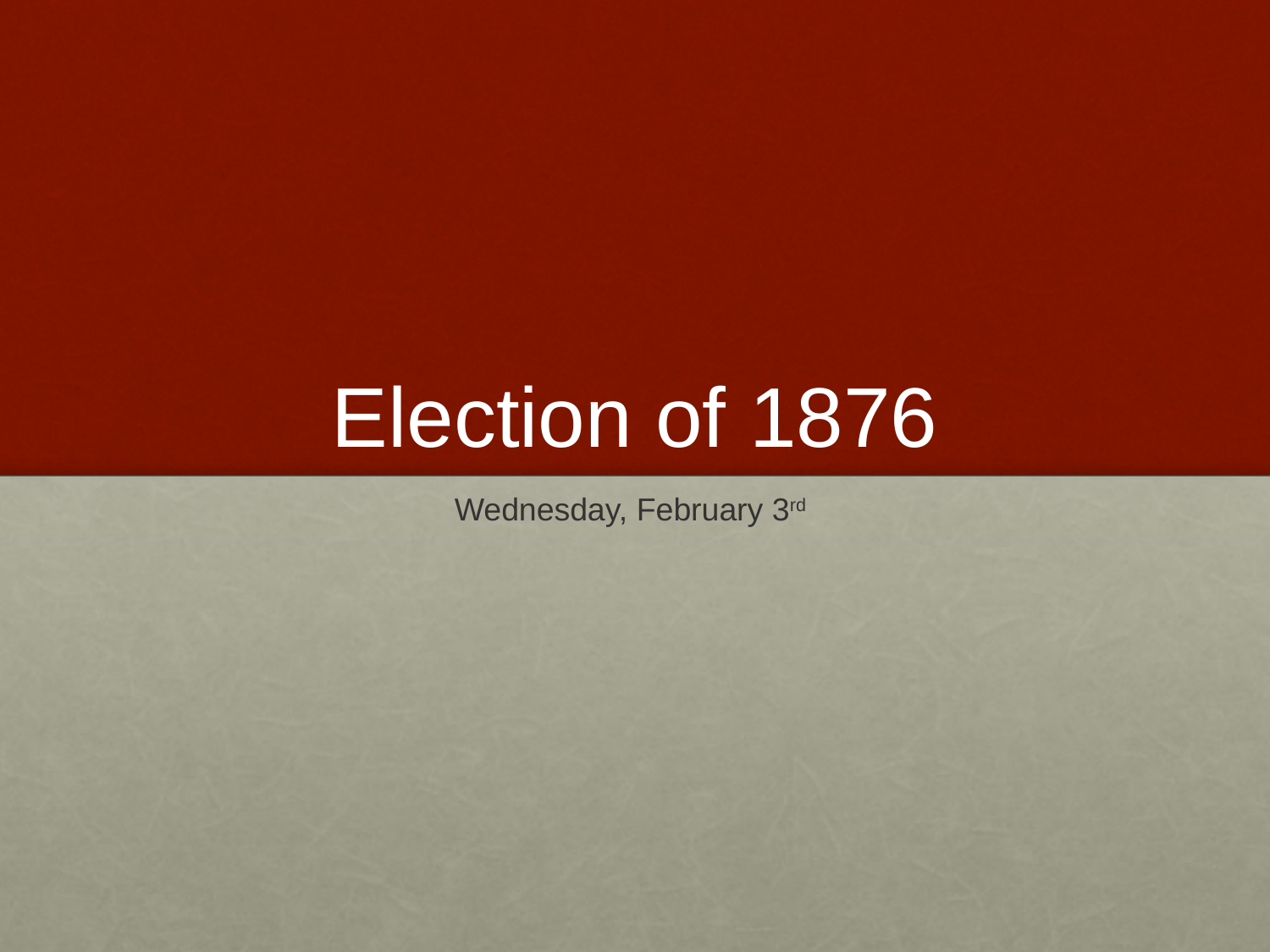

# Election of 1876
Wednesday, February 3rd